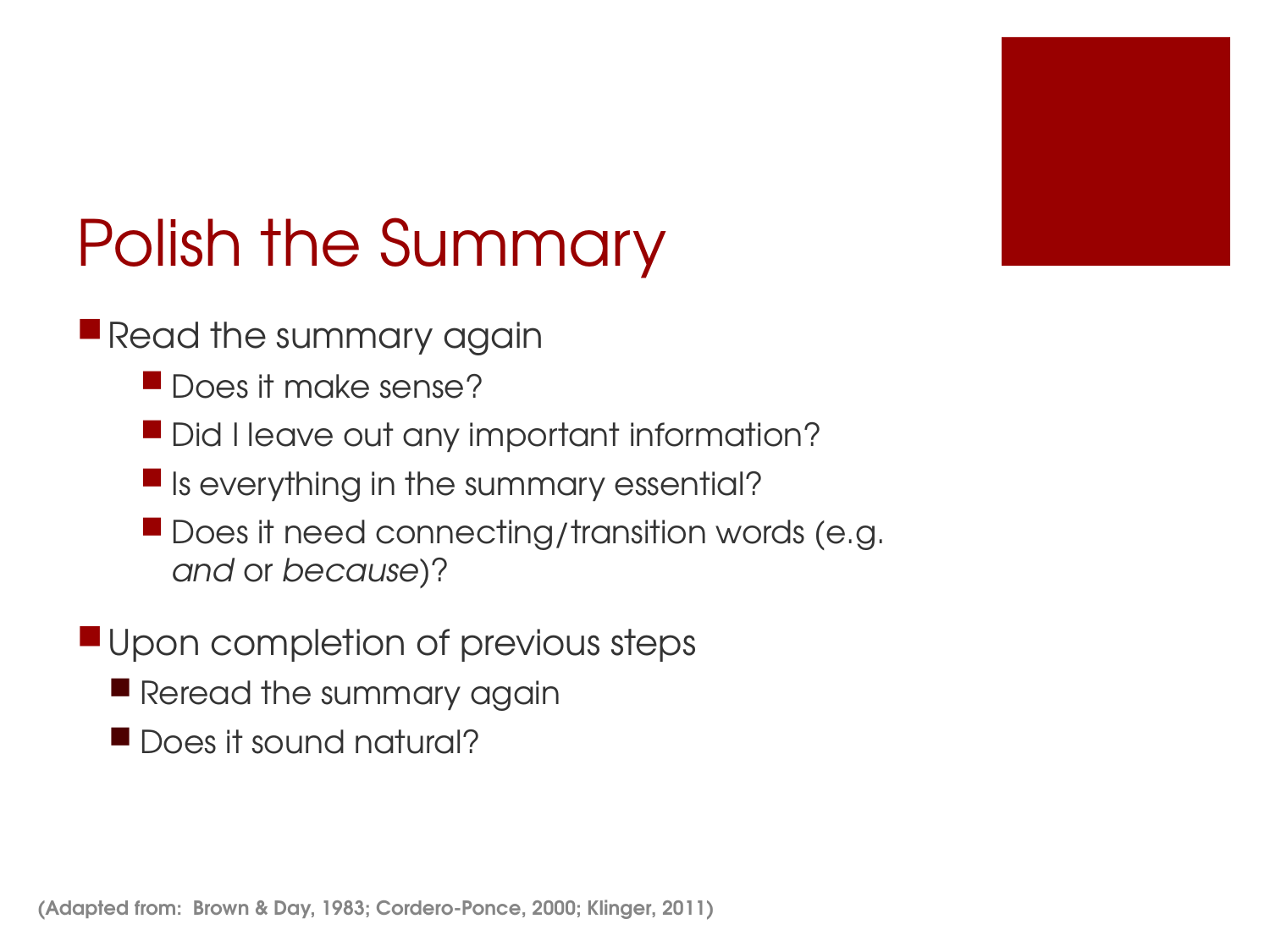

# Polish the Summary
Read the summary again
Does it make sense?
Did I leave out any important information?
Is everything in the summary essential?
Does it need connecting/transition words (e.g. and or because)?
Upon completion of previous steps
Reread the summary again
Does it sound natural?

(Adapted from:  Brown & Day, 1983; Cordero-Ponce, 2000; Klinger, 2011)